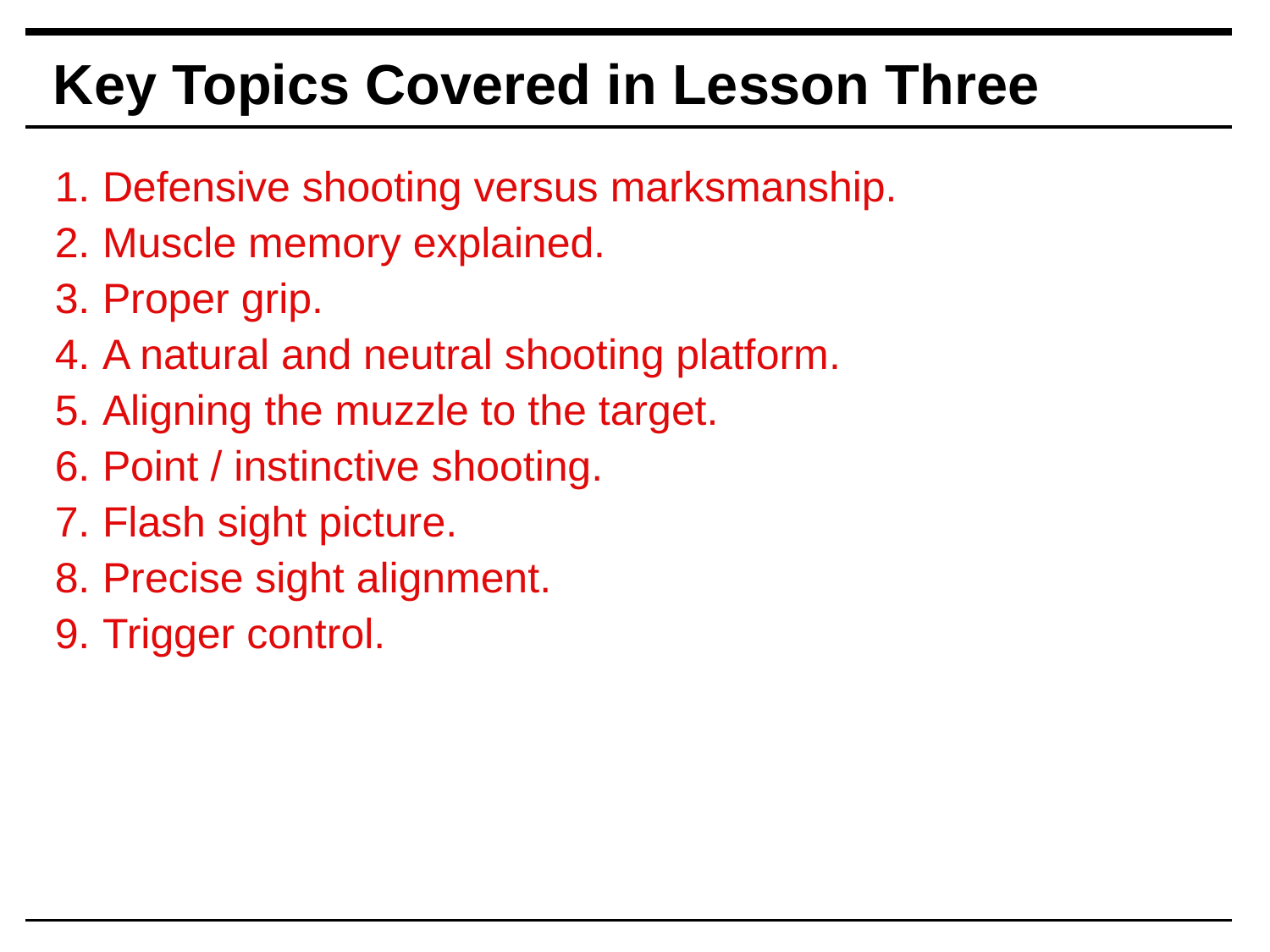

Key Topics Covered in Lesson Three
Defensive shooting versus marksmanship.
Muscle memory explained.
Proper grip.
A natural and neutral shooting platform.
Aligning the muzzle to the target.
Point / instinctive shooting.
Flash sight picture.
Precise sight alignment.
Trigger control.